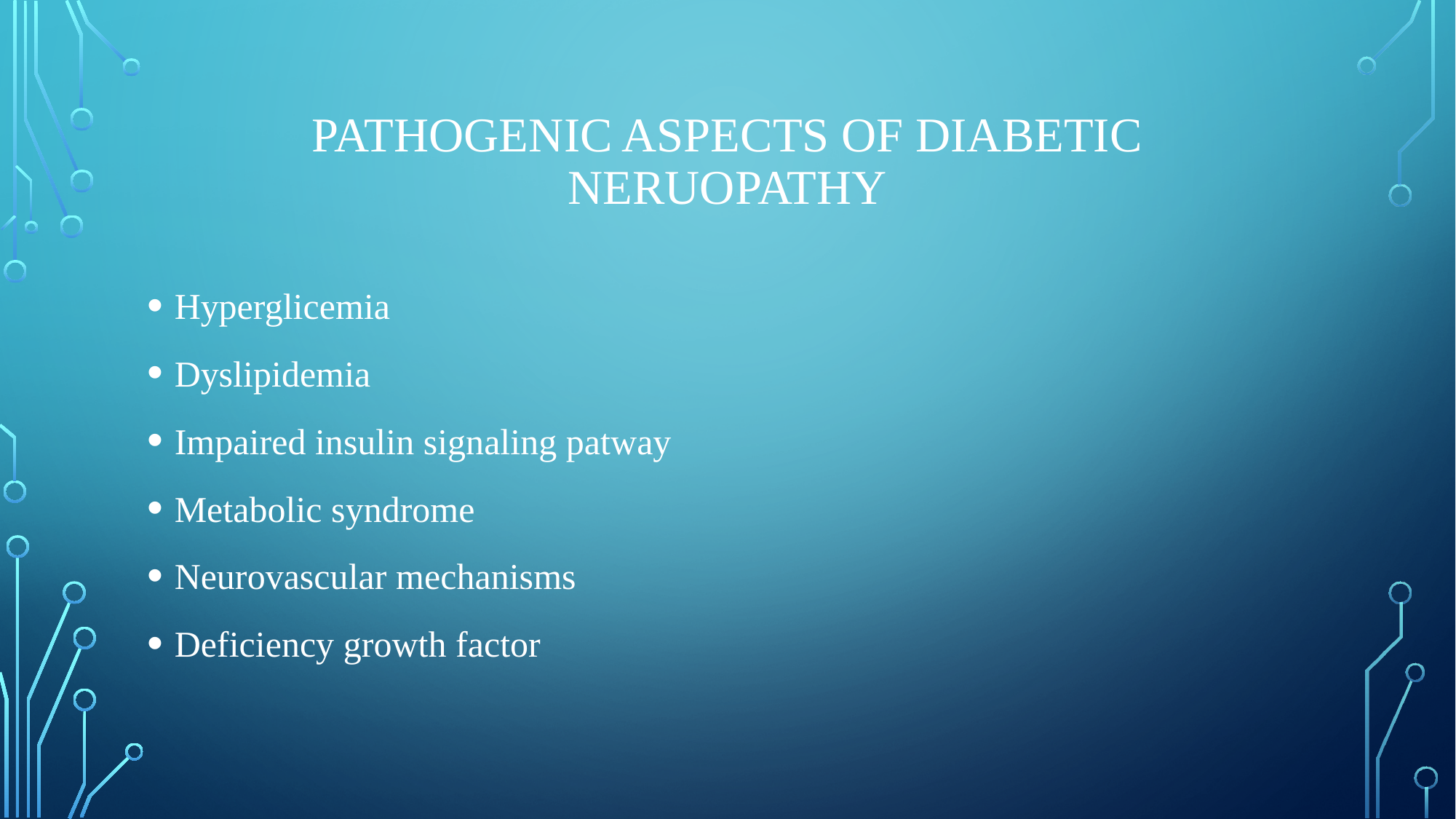

# Pathogenic aspects of diabetic neruopathy
Hyperglicemia
Dyslipidemia
Impaired insulin signaling patway
Metabolic syndrome
Neurovascular mechanisms
Deficiency growth factor